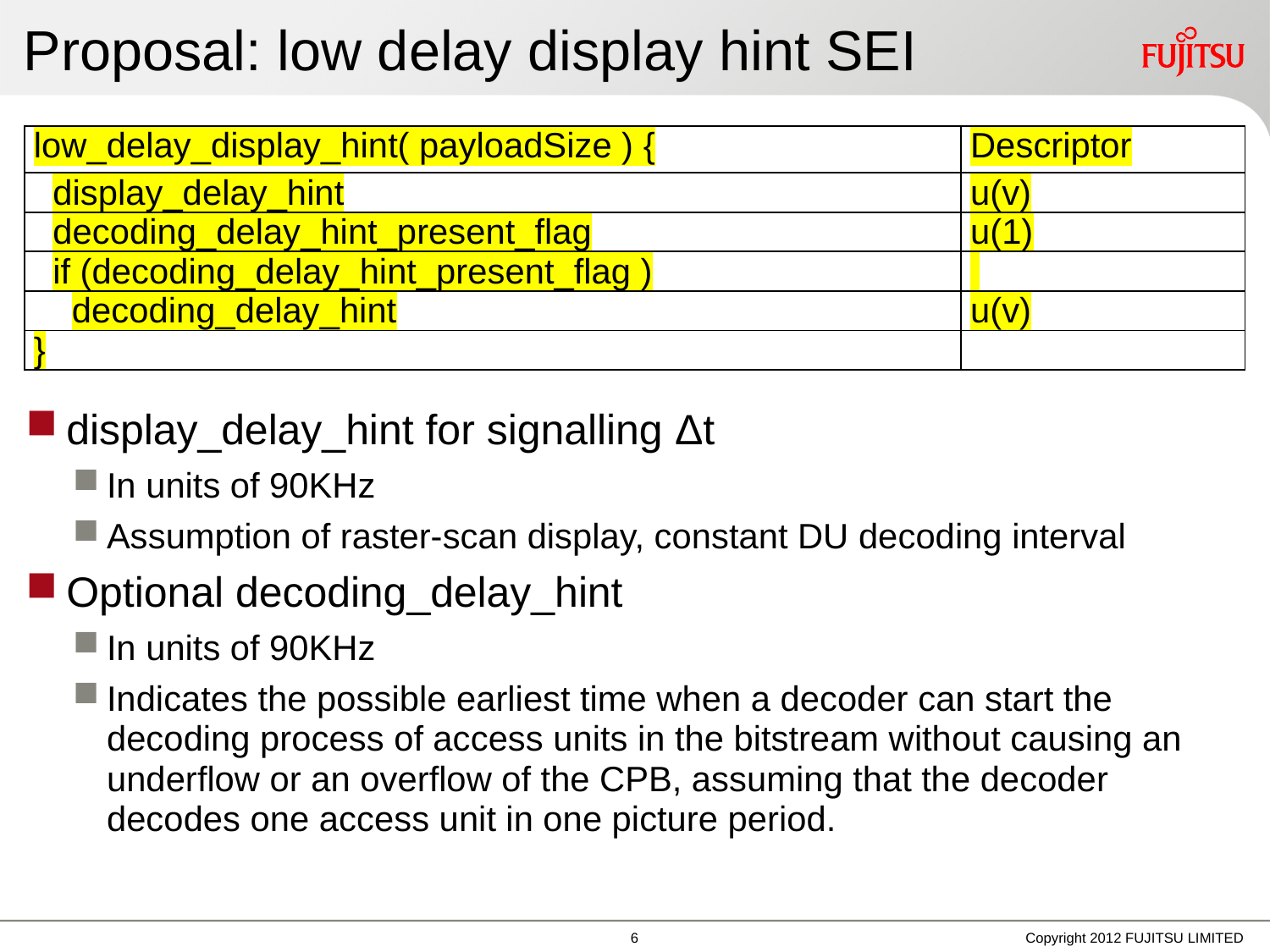

# Proposal: low delay display hint SEI
| low\_delay\_display\_hint( payloadSize ) { | Descriptor |
| --- | --- |
| display\_delay\_hint | u(v) |
| decoding\_delay\_hint\_present\_flag | u(1) |
| if (decoding\_delay\_hint\_present\_flag ) |  |
| decoding\_delay\_hint | u(v) |
| } |  |
display_delay_hint for signalling Δt
In units of 90KHz
Assumption of raster-scan display, constant DU decoding interval
Optional decoding_delay_hint
In units of 90KHz
Indicates the possible earliest time when a decoder can start the decoding process of access units in the bitstream without causing an underflow or an overflow of the CPB, assuming that the decoder decodes one access unit in one picture period.
6
Copyright 2012 FUJITSU LIMITED